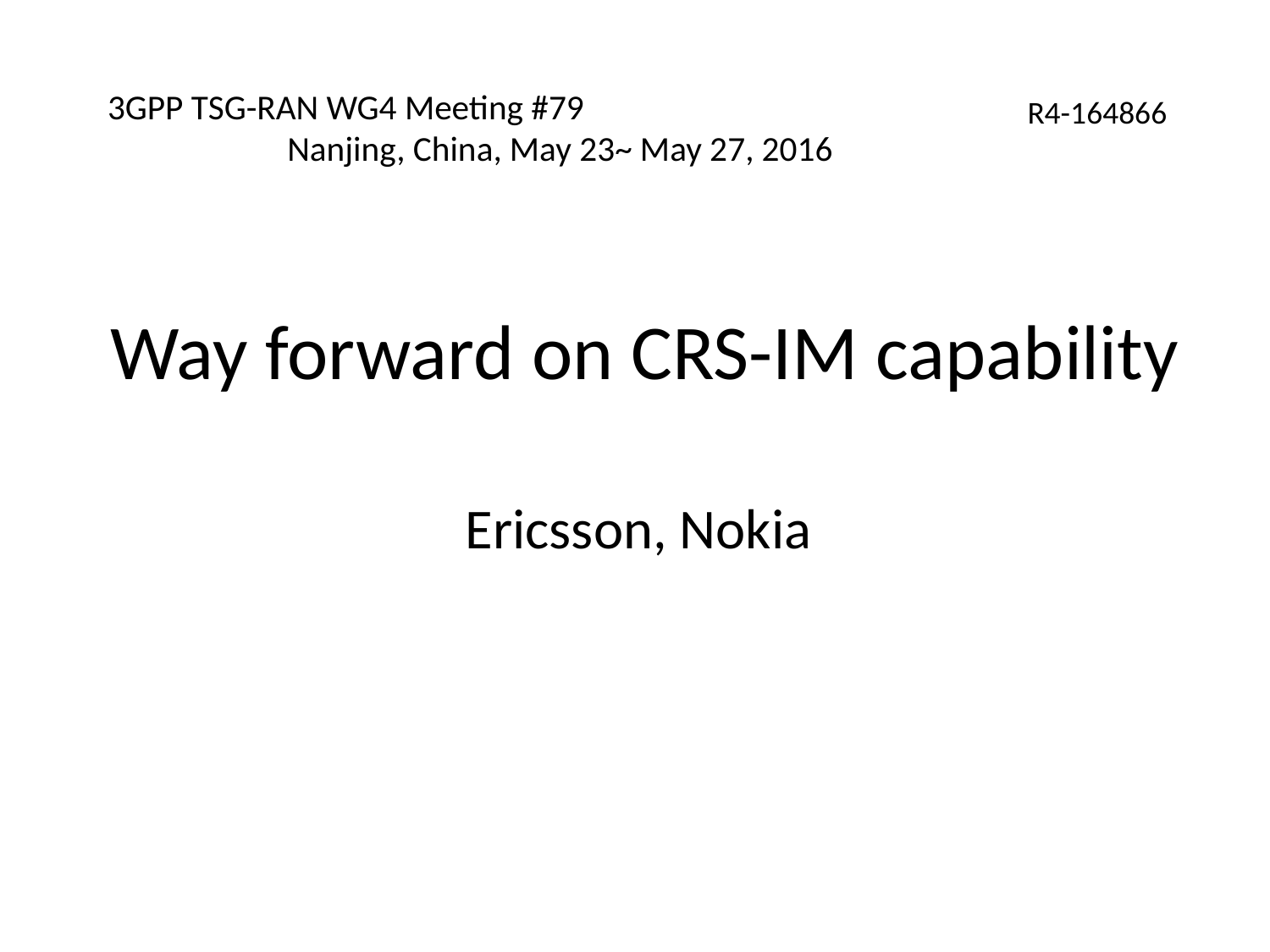

# 3GPP TSG-RAN WG4 Meeting #79	                                               Nanjing, China, May 23~ May 27, 2016
R4-164866
Way forward on CRS-IM capability
Ericsson, Nokia